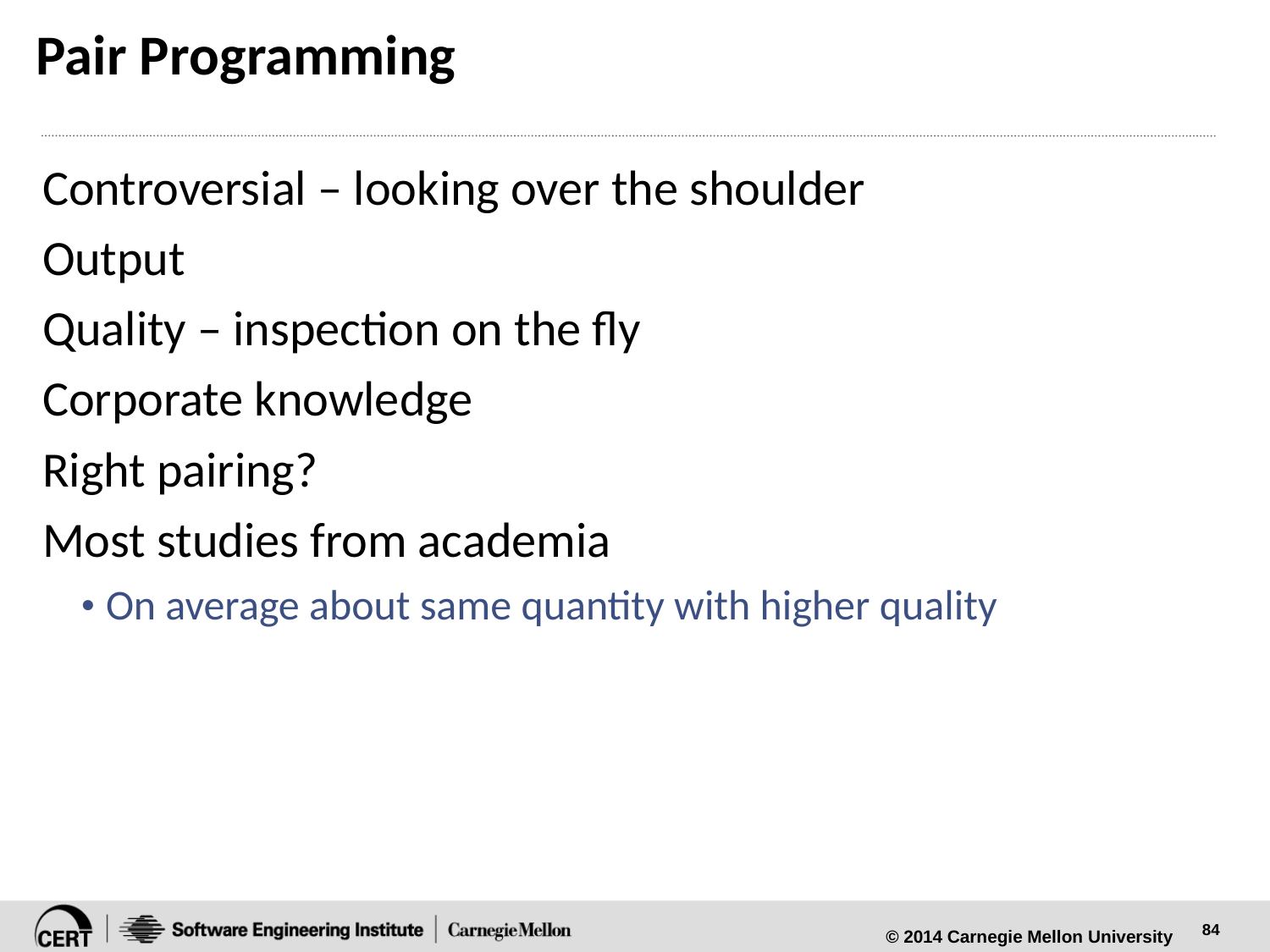

# Pair Programming
Controversial – looking over the shoulder
Output
Quality – inspection on the fly
Corporate knowledge
Right pairing?
Most studies from academia
On average about same quantity with higher quality